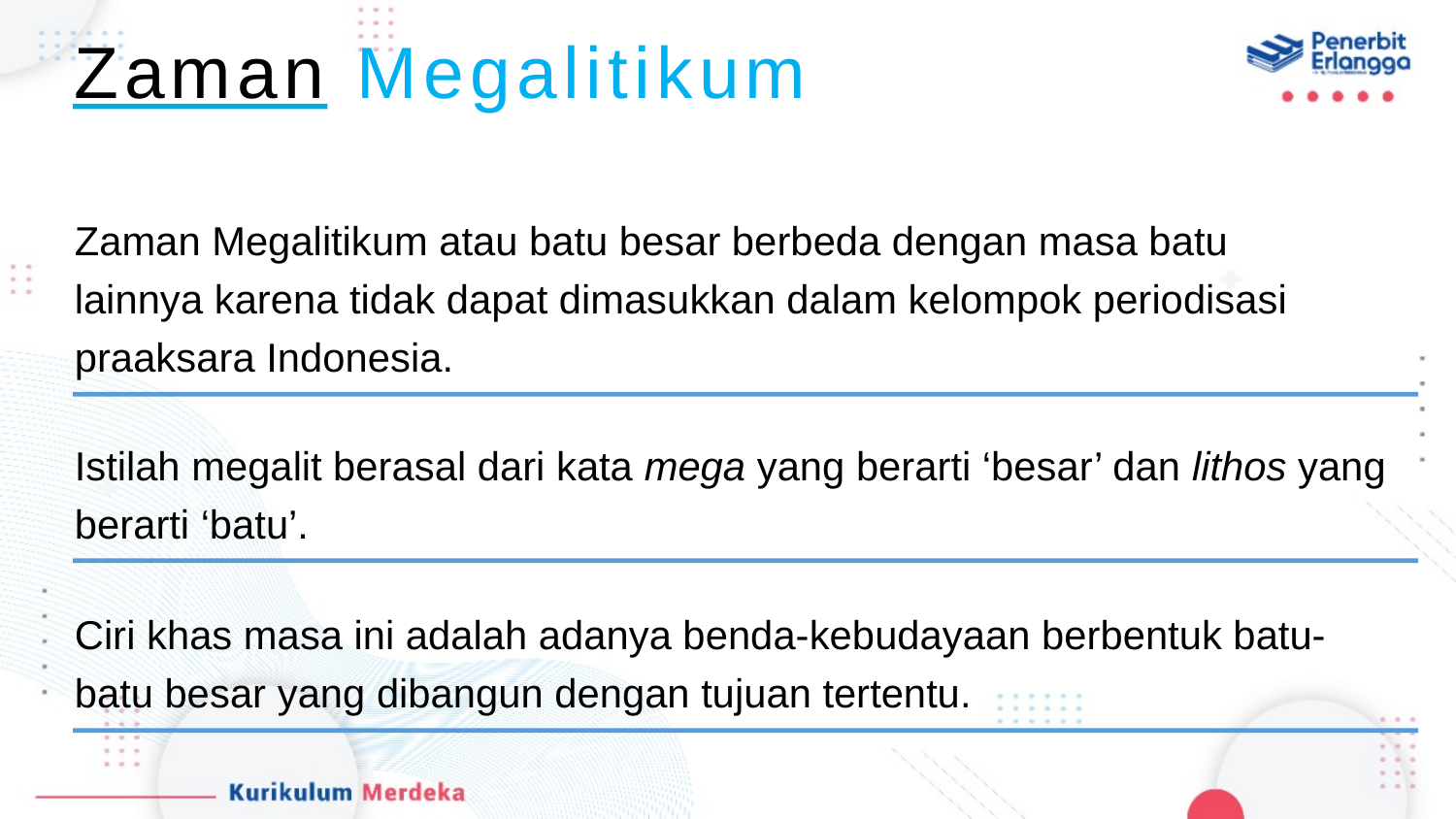

Zaman Megalitikum

Zaman Megalitikum atau batu besar berbeda dengan masa batu lainnya karena tidak dapat dimasukkan dalam kelompok periodisasi praaksara Indonesia.

Istilah megalit berasal dari kata mega yang berarti ‘besar’ dan lithos yang berarti ‘batu’.

Ciri khas masa ini adalah adanya benda-kebudayaan berbentuk batu-batu besar yang dibangun dengan tujuan tertentu.